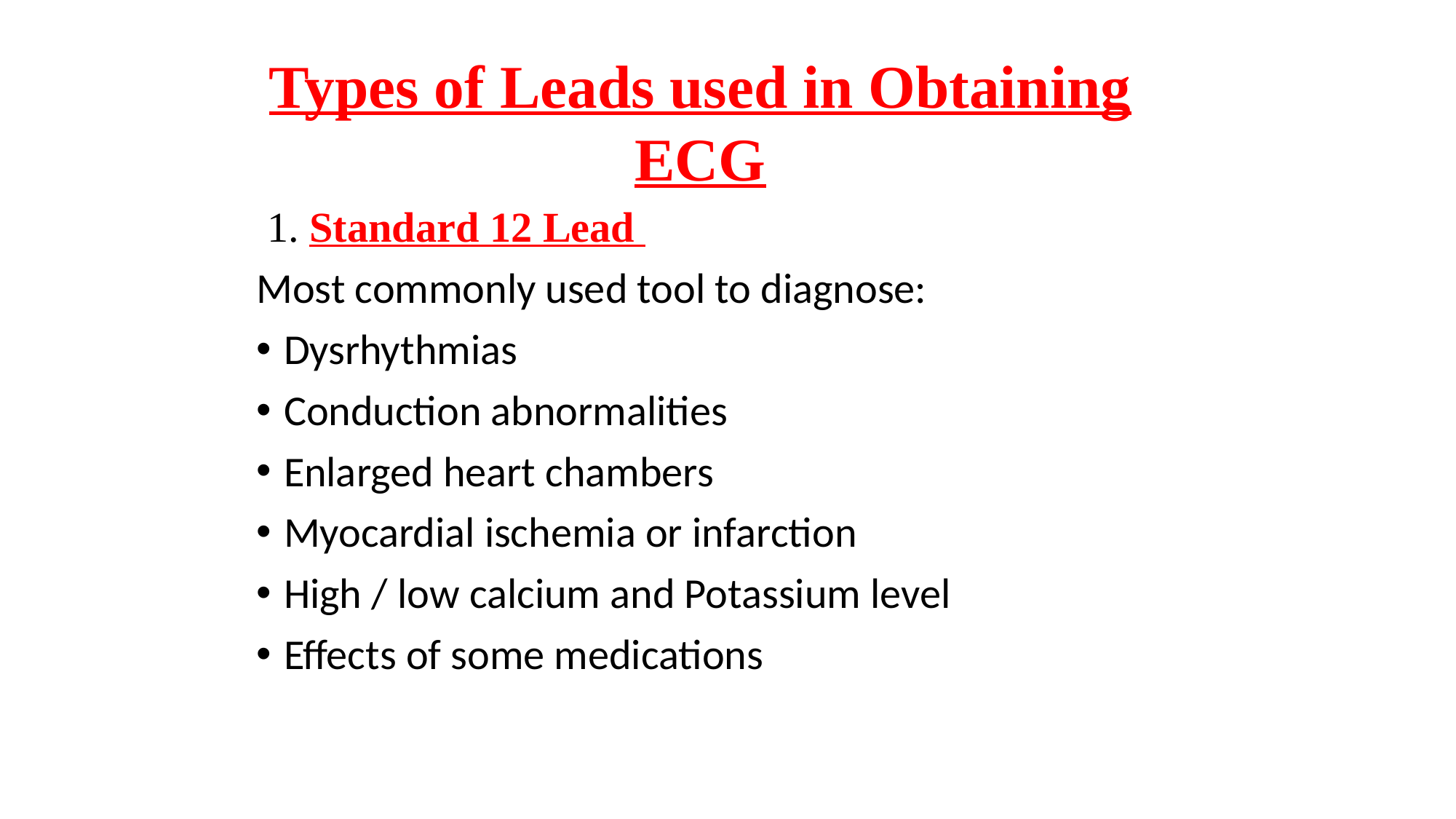

Types of Leads used in Obtaining ECG
 1. Standard 12 Lead
Most commonly used tool to diagnose:
Dysrhythmias
Conduction abnormalities
Enlarged heart chambers
Myocardial ischemia or infarction
High / low calcium and Potassium level
Effects of some medications